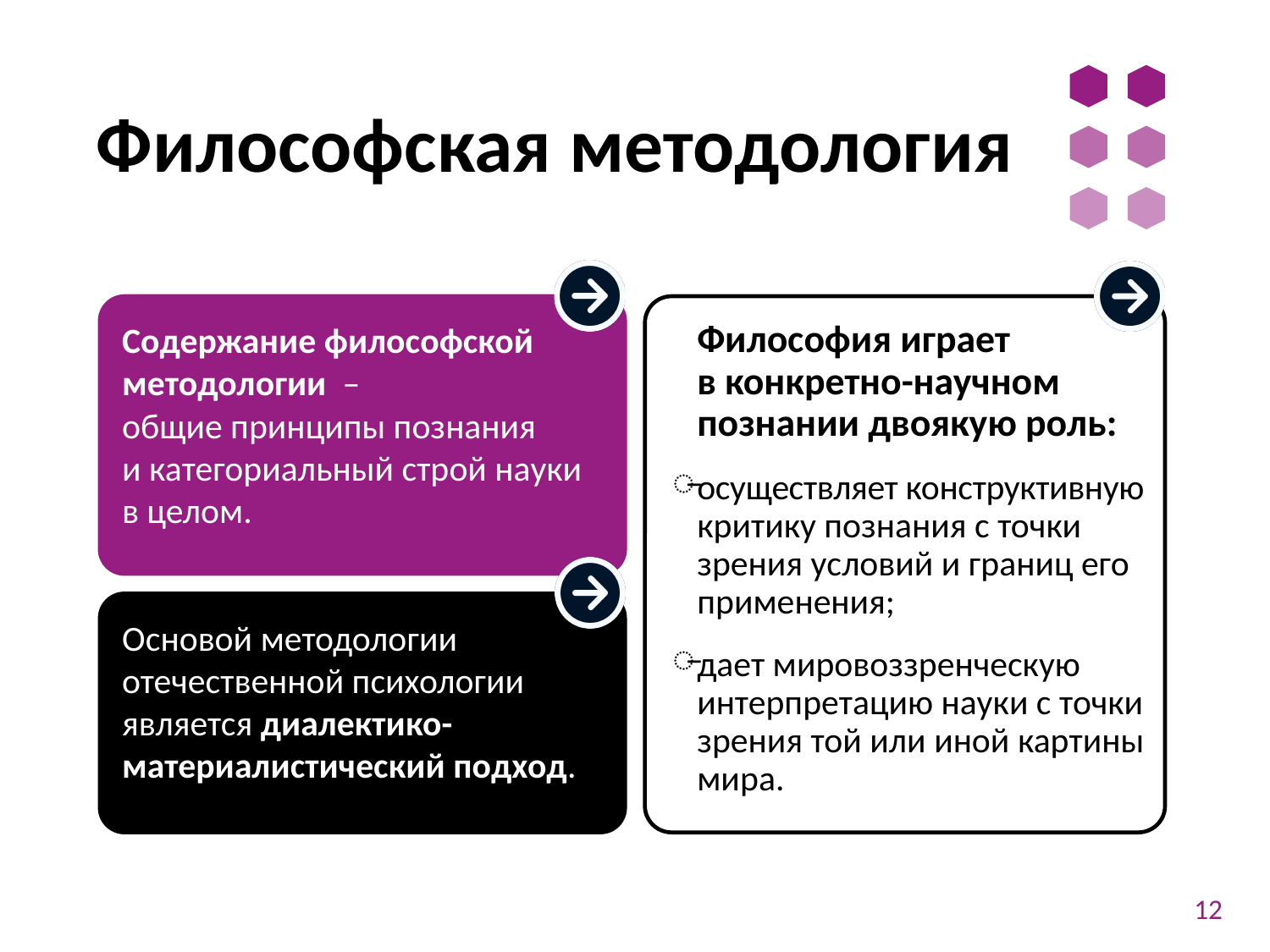

# Философская методология

Философия играет
в конкретно-научном познании двоякую роль:
осуществляет конструктивную критику познания с точки зрения условий и границ его применения;
дает мировоззренческую интерпретацию науки с точки зрения той или иной картины мира.
Содержание философской методологии  –
общие принципы познания
и категориальный строй науки
в целом.

Основой методологии отечественной психологии является диалектико-материалистический подход.
12